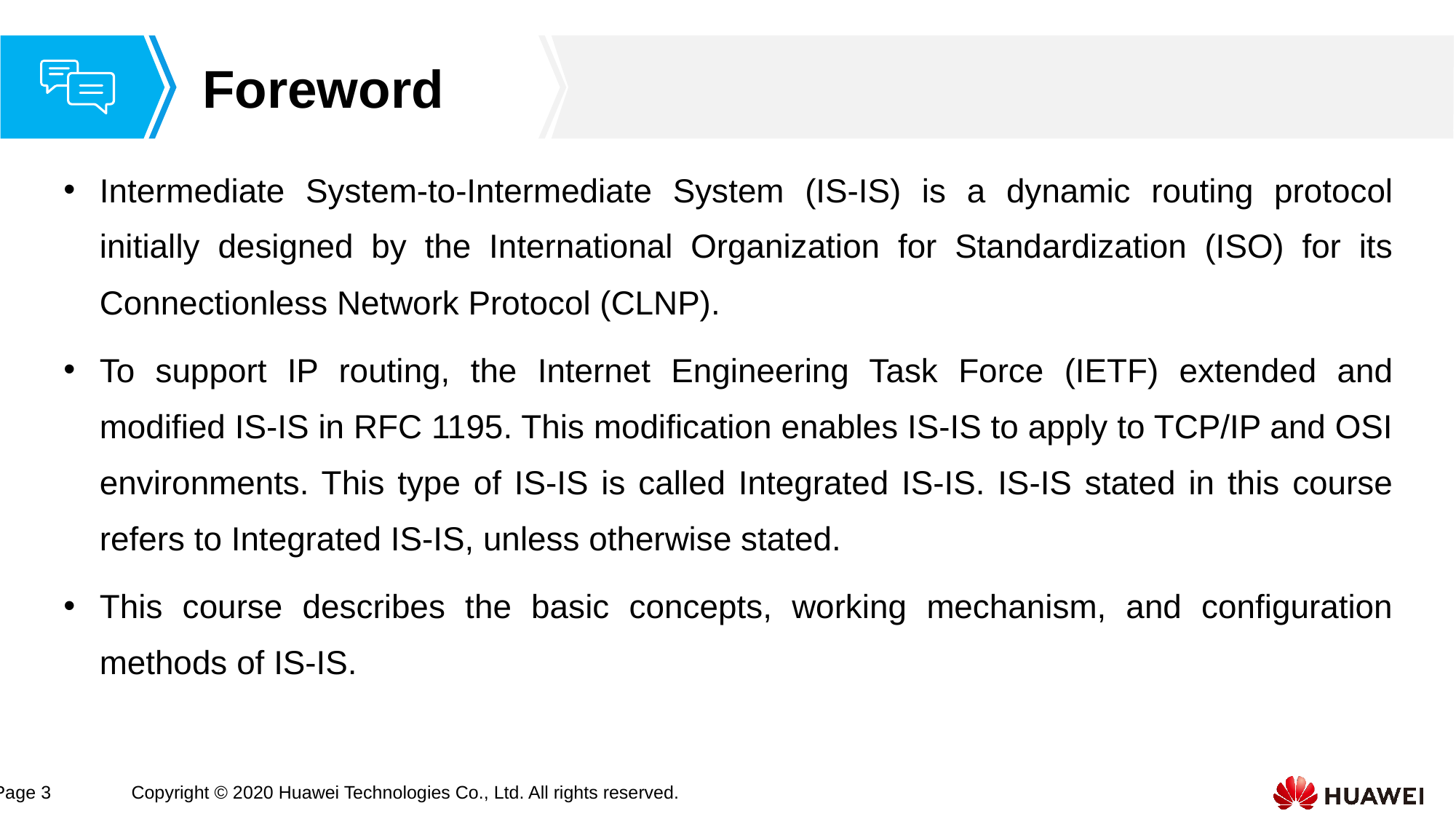

Intermediate System-to-Intermediate System (IS-IS) is a dynamic routing protocol initially designed by the International Organization for Standardization (ISO) for its Connectionless Network Protocol (CLNP).
To support IP routing, the Internet Engineering Task Force (IETF) extended and modified IS-IS in RFC 1195. This modification enables IS-IS to apply to TCP/IP and OSI environments. This type of IS-IS is called Integrated IS-IS. IS-IS stated in this course refers to Integrated IS-IS, unless otherwise stated.
This course describes the basic concepts, working mechanism, and configuration methods of IS-IS.